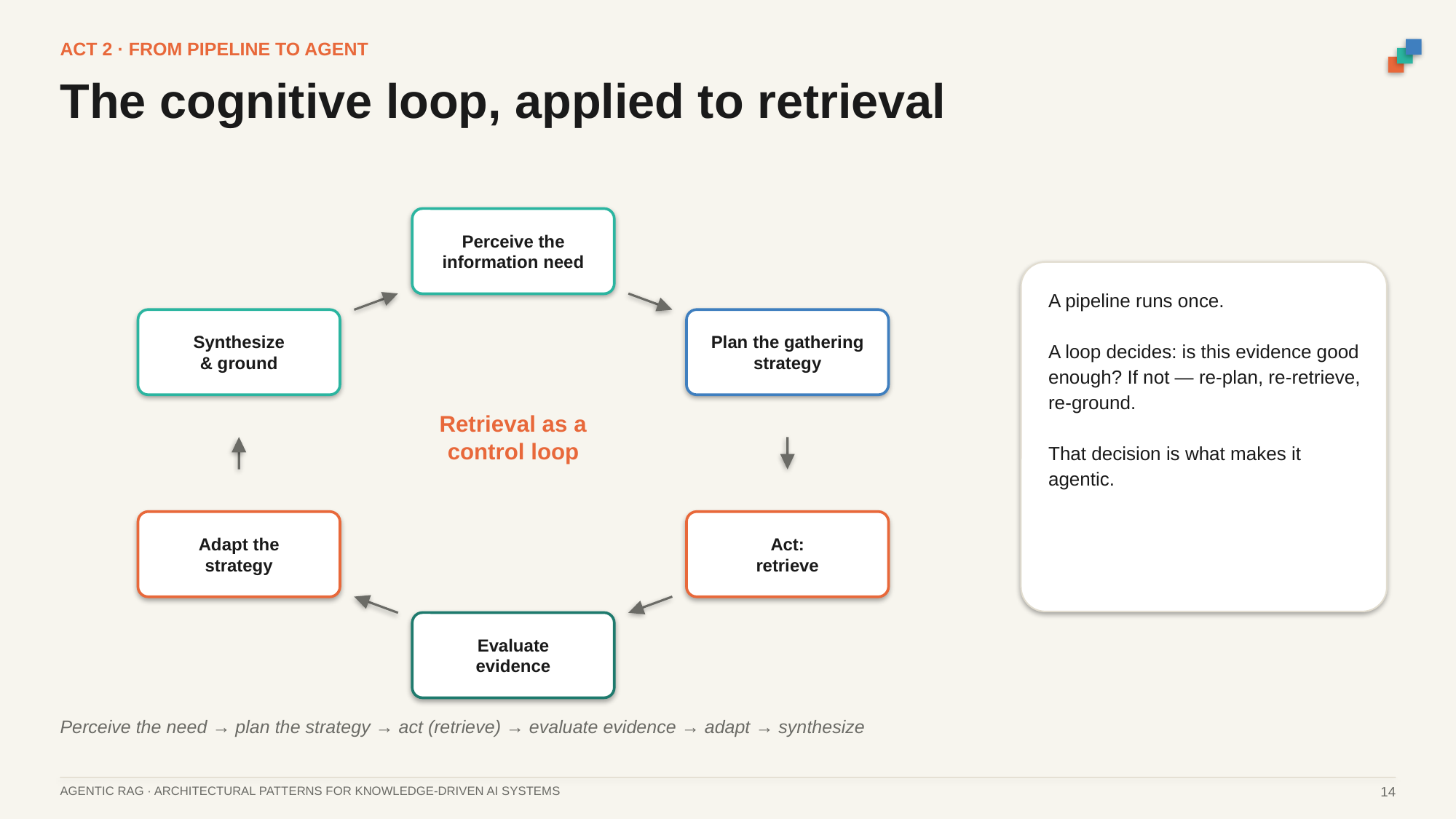

ACT 2 · FROM PIPELINE TO AGENT

The cognitive loop, applied to retrieval
Perceive the
information need

A pipeline runs once.

A loop decides: is this evidence good enough? If not — re-plan, re-retrieve, re-ground.

That decision is what makes it agentic.

Synthesize
& ground
Plan the gathering
strategy
Retrieval as a
control loop

Act:
retrieve
Adapt the
strategy

Evaluate
evidence
Perceive the need → plan the strategy → act (retrieve) → evaluate evidence → adapt → synthesize

AGENTIC RAG · ARCHITECTURAL PATTERNS FOR KNOWLEDGE-DRIVEN AI SYSTEMS
14